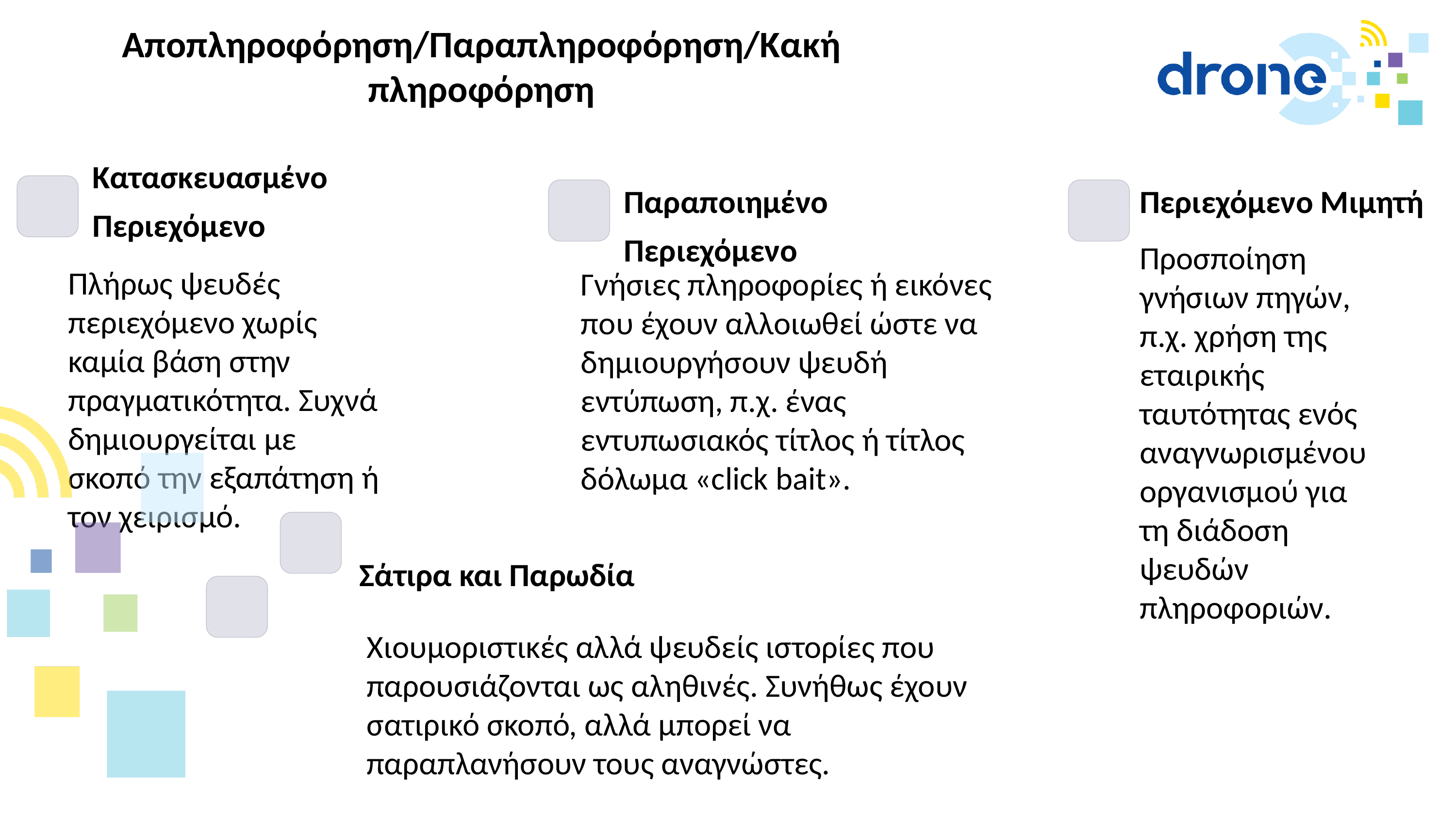

Αποπληροφόρηση/Παραπληροφόρηση/Κακή πληροφόρηση
Κατασκευασμένο Περιεχόμενο
Περιεχόμενο Μιμητή
Παραποιημένο Περιεχόμενο

Προσποίηση γνήσιων πηγών, π.χ. χρήση της εταιρικής ταυτότητας ενός αναγνωρισμένου οργανισμού για τη διάδοση ψευδών πληροφοριών.
Πλήρως ψευδές περιεχόμενο χωρίς καμία βάση στην πραγματικότητα. Συχνά δημιουργείται με σκοπό την εξαπάτηση ή τον χειρισμό.
Γνήσιες πληροφορίες ή εικόνες που έχουν αλλοιωθεί ώστε να δημιουργήσουν ψευδή εντύπωση, π.χ. ένας εντυπωσιακός τίτλος ή τίτλος δόλωμα «click bait».

Σάτιρα και Παρωδία

Χιουμοριστικές αλλά ψευδείς ιστορίες που παρουσιάζονται ως αληθινές. Συνήθως έχουν σατιρικό σκοπό, αλλά μπορεί να παραπλανήσουν τους αναγνώστες.